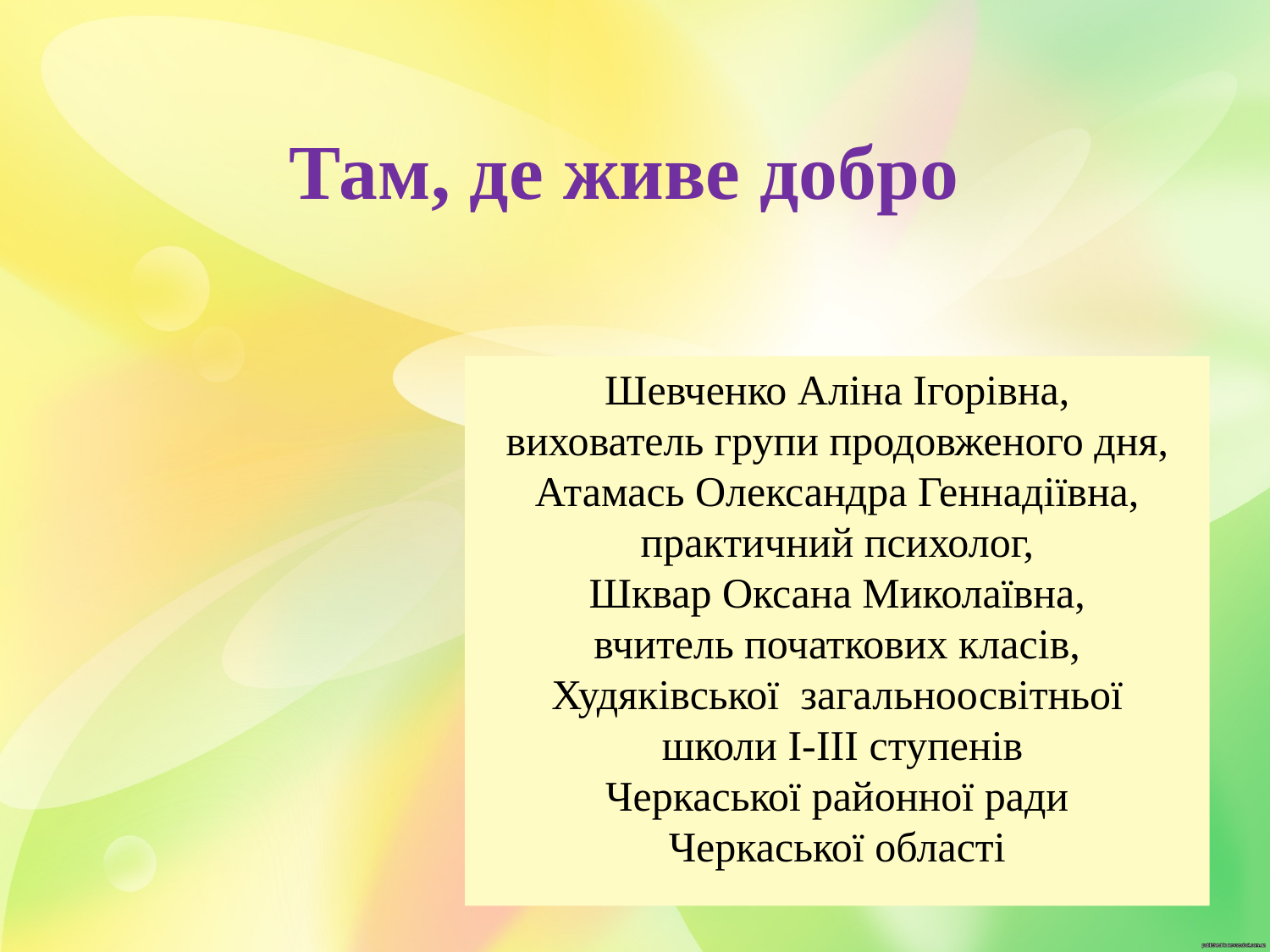

# Там, де живе добро
Шевченко Аліна Ігорівна,
вихователь групи продовженого дня,
Атамась Олександра Геннадіївна,
практичний психолог,
Шквар Оксана Миколаївна,
вчитель початкових класів,
Худяківської  загальноосвітньої
 школи І-ІІІ ступенів
Черкаської районної ради
Черкаської області